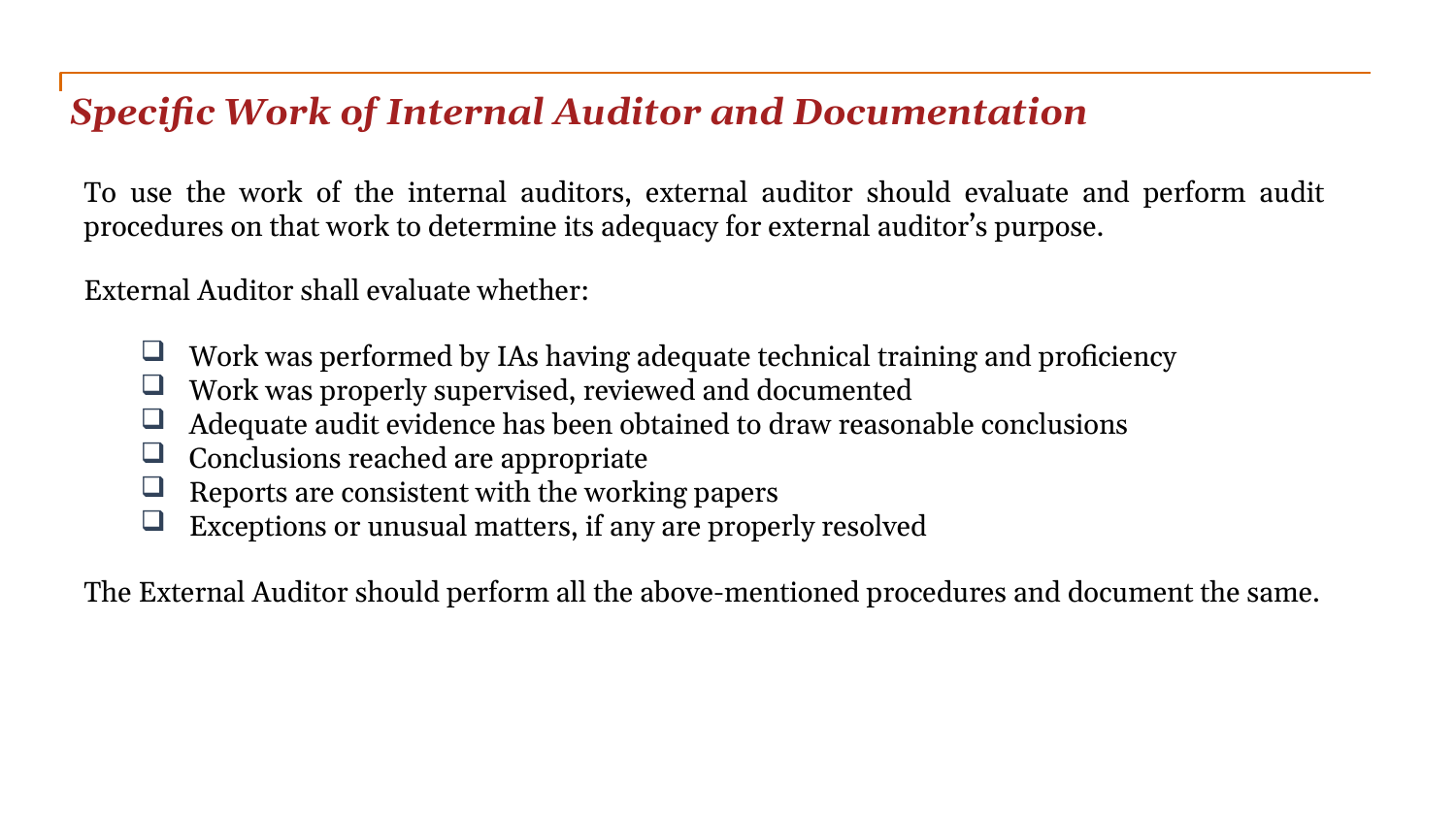

Specific Work of Internal Auditor and Documentation
To use the work of the internal auditors, external auditor should evaluate and perform audit procedures on that work to determine its adequacy for external auditor’s purpose.
External Auditor shall evaluate whether:
Work was performed by IAs having adequate technical training and proficiency
Work was properly supervised, reviewed and documented
Adequate audit evidence has been obtained to draw reasonable conclusions
Conclusions reached are appropriate
Reports are consistent with the working papers
Exceptions or unusual matters, if any are properly resolved
The External Auditor should perform all the above-mentioned procedures and document the same.